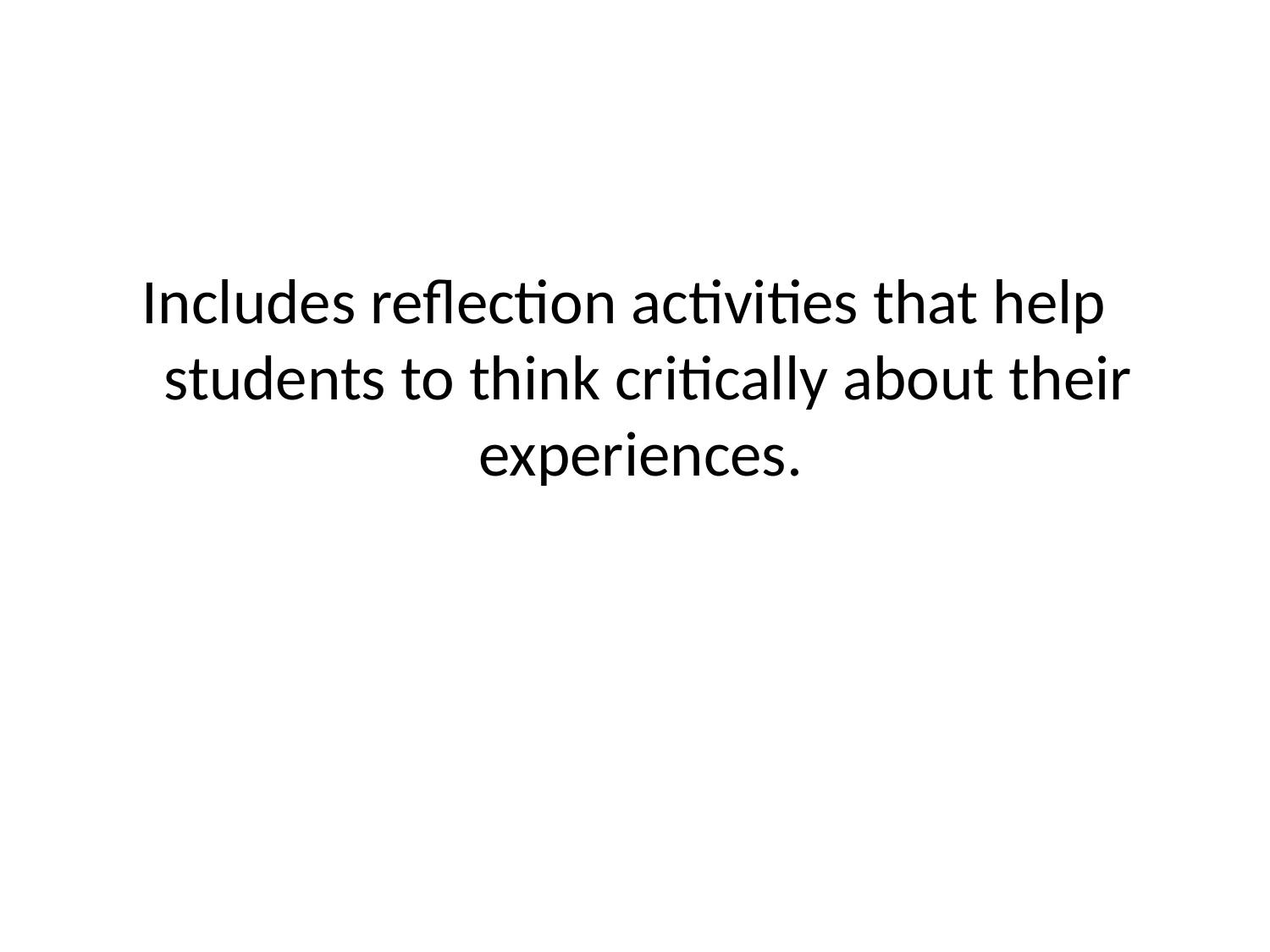

Includes reflection activities that help students to think critically about their experiences.